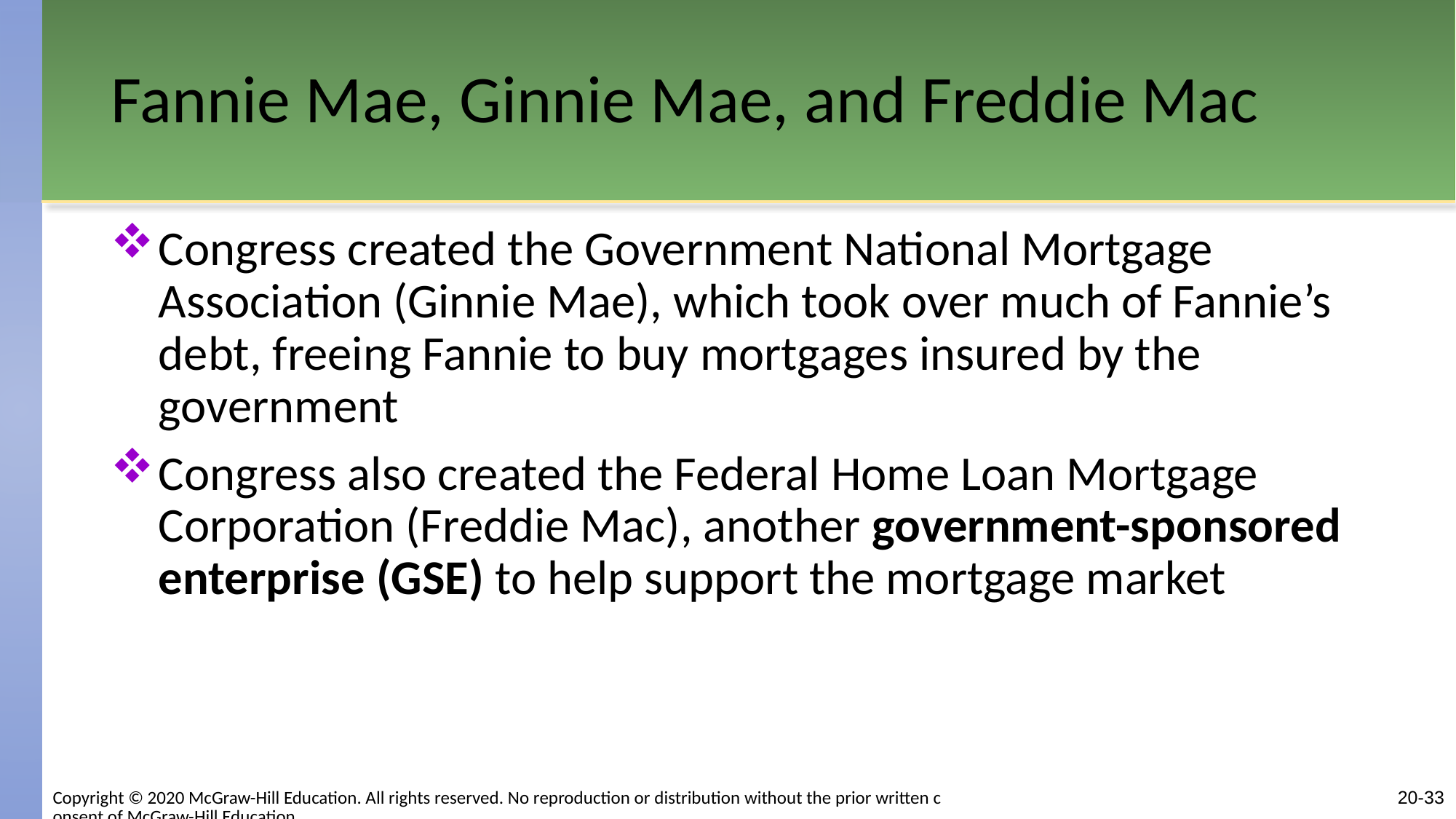

# Fannie Mae, Ginnie Mae, and Freddie Mac
Congress created the Government National Mortgage Association (Ginnie Mae), which took over much of Fannie’s debt, freeing Fannie to buy mortgages insured by the government
Congress also created the Federal Home Loan Mortgage Corporation (Freddie Mac), another government-sponsored enterprise (GSE) to help support the mortgage market
Copyright © 2020 McGraw-Hill Education. All rights reserved. No reproduction or distribution without the prior written consent of McGraw-Hill Education.
20-33